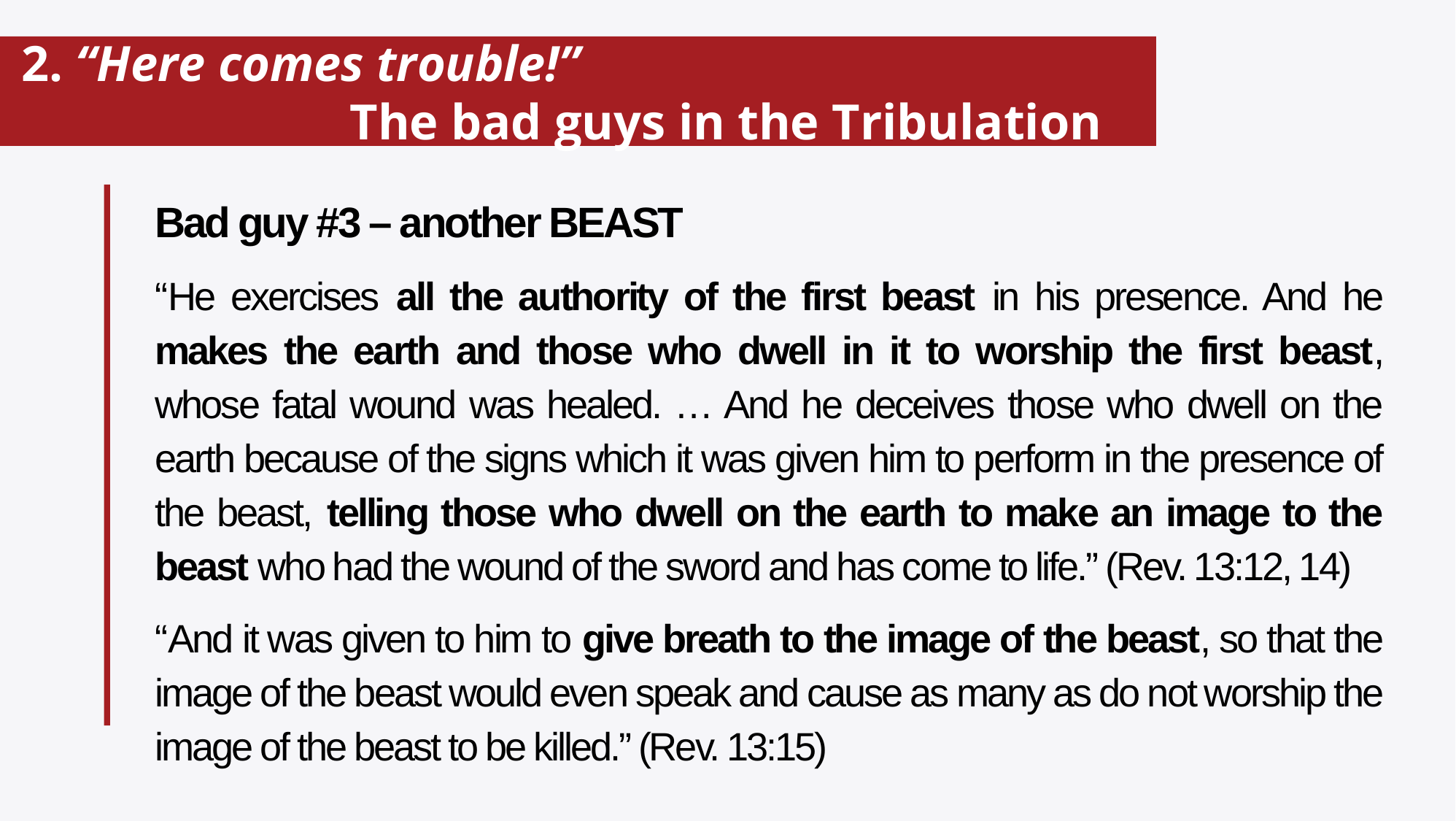

# 2. “Here comes trouble!” The bad guys in the Tribulation
Bad guy #3 – another BEAST
“He exercises all the authority of the first beast in his presence. And he makes the earth and those who dwell in it to worship the first beast, whose fatal wound was healed. … And he deceives those who dwell on the earth because of the signs which it was given him to perform in the presence of the beast, telling those who dwell on the earth to make an image to the beast who had the wound of the sword and has come to life.” (Rev. 13:12, 14)
“And it was given to him to give breath to the image of the beast, so that the image of the beast would even speak and cause as many as do not worship the image of the beast to be killed.” (Rev. 13:15)